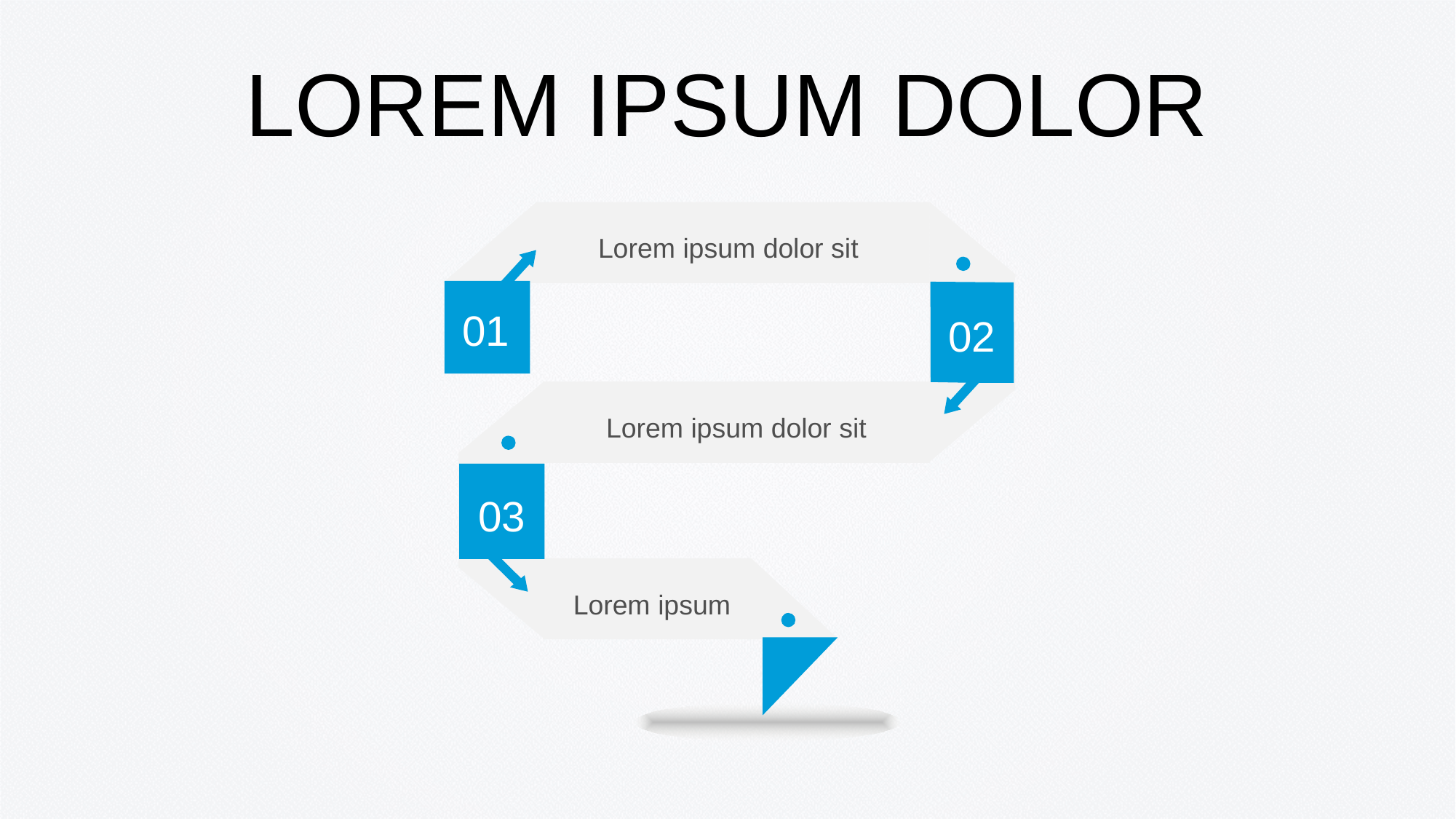

# LOREM IPSUM DOLOR

Lorem ipsum dolor sit
01

02

Lorem ipsum dolor sit

03
Lorem ipsum